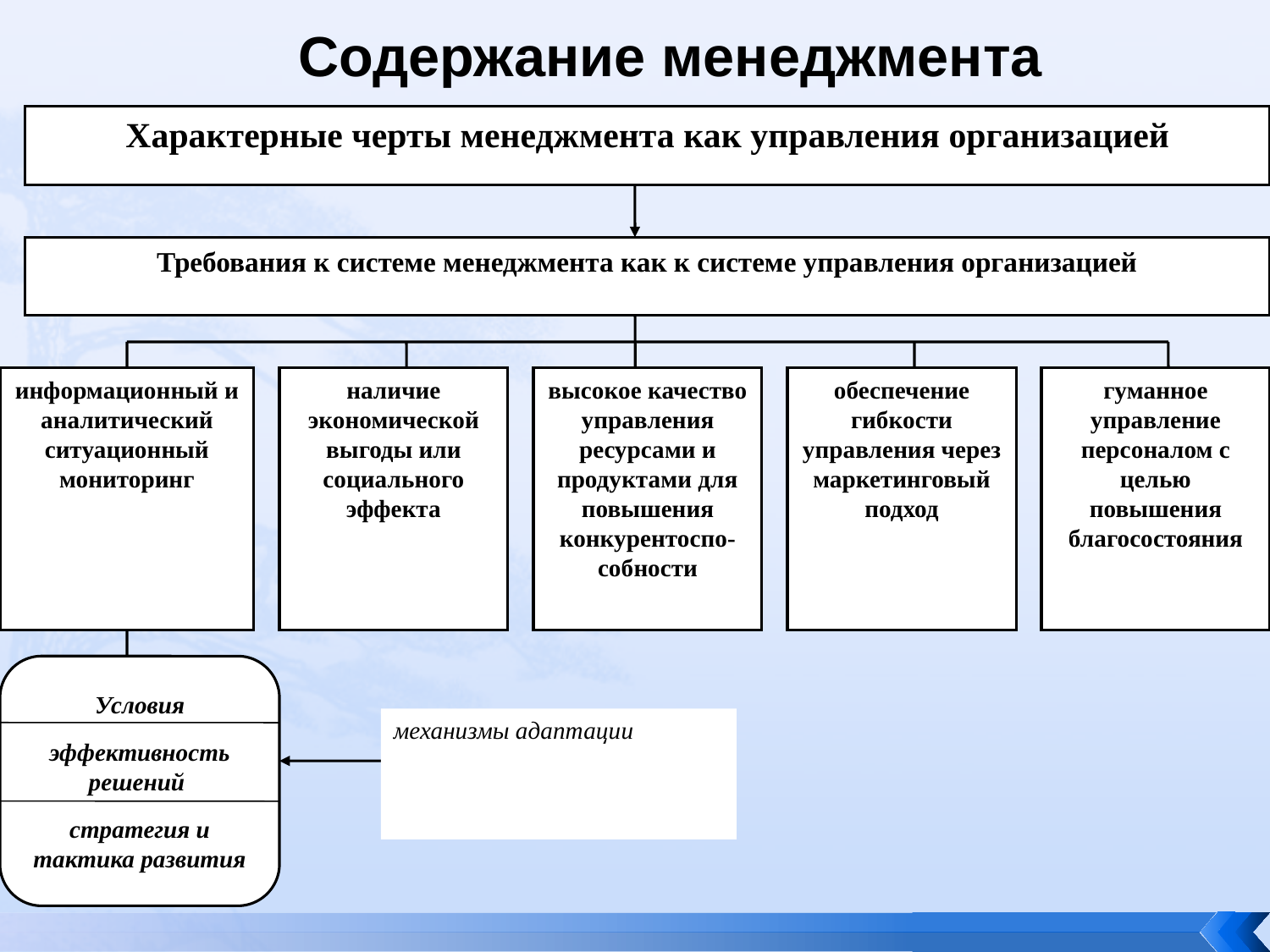

Содержание менеджмента
Характерные черты менеджмента как управления организацией

Требования к системе менеджмента как к системе управления организацией

информационный и аналитический ситуационный мониторинг
наличие экономической выгоды или социального эффекта
высокое качество управления ресурсами и продуктами для повышения конкурентоспо-собности
обеспечение гибкости управления через маркетинговый подход
гуманное управление персоналом с целью повышения благосостояния

Условия
эффективность решений
стратегия и тактика развития

механизмы адаптации